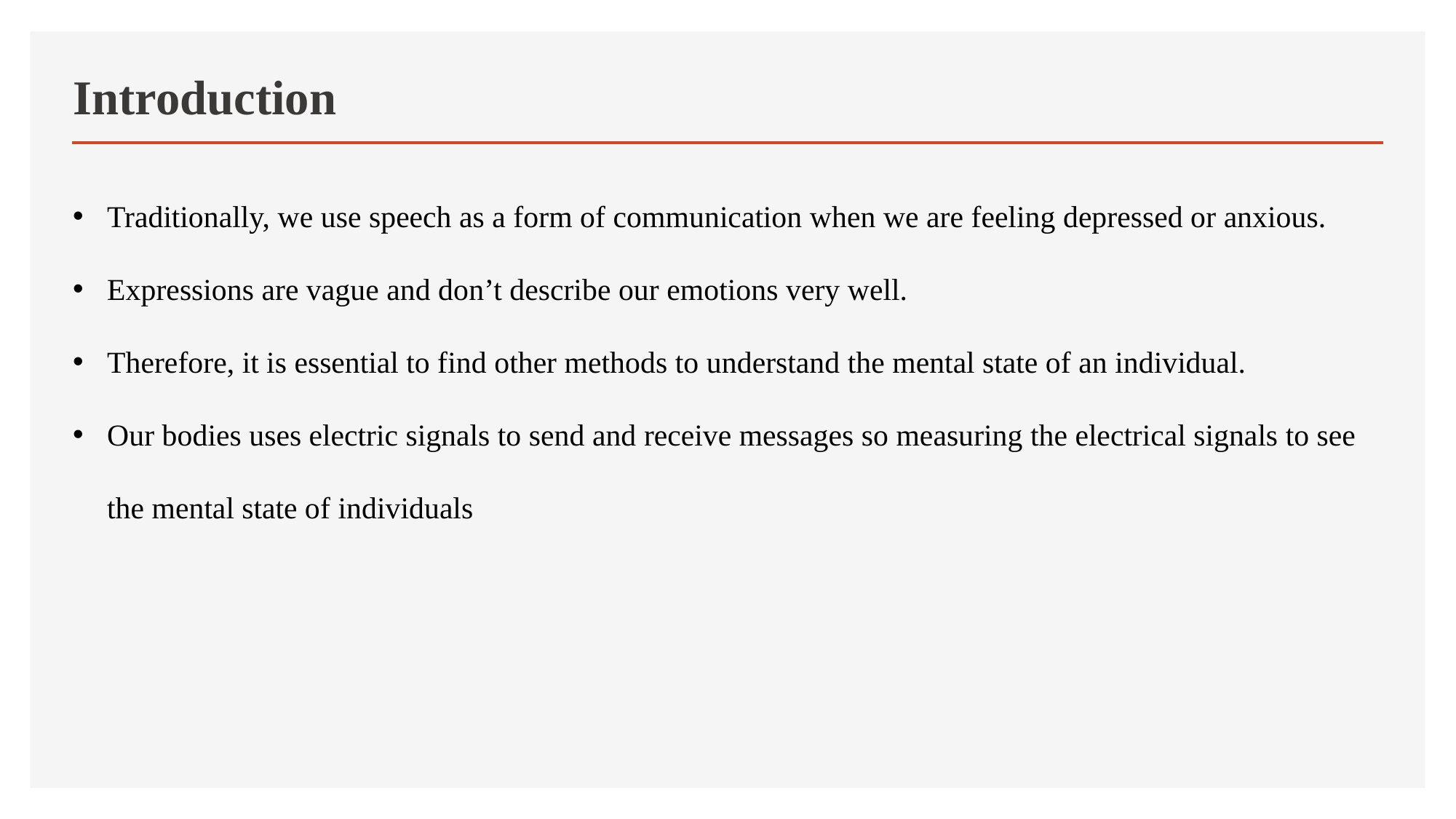

# Introduction
Traditionally, we use speech as a form of communication when we are feeling depressed or anxious.
Expressions are vague and don’t describe our emotions very well.
Therefore, it is essential to find other methods to understand the mental state of an individual.
Our bodies uses electric signals to send and receive messages so measuring the electrical signals to see the mental state of individuals